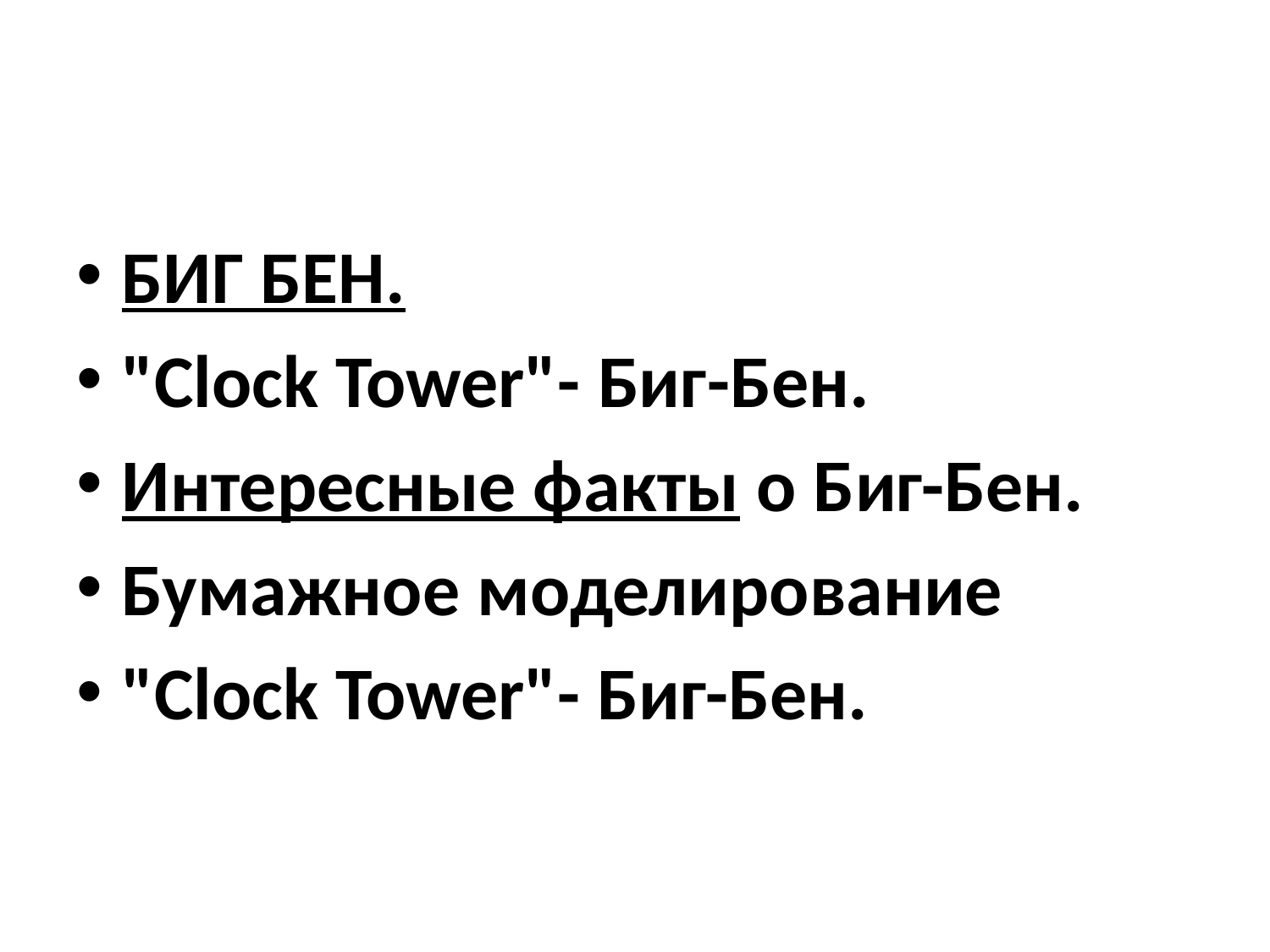

#
БИГ БЕН.
"Clock Tower"- Биг-Бен.
Интересные факты о Биг-Бен.
Бумажное моделирование
"Clock Tower"- Биг-Бен.